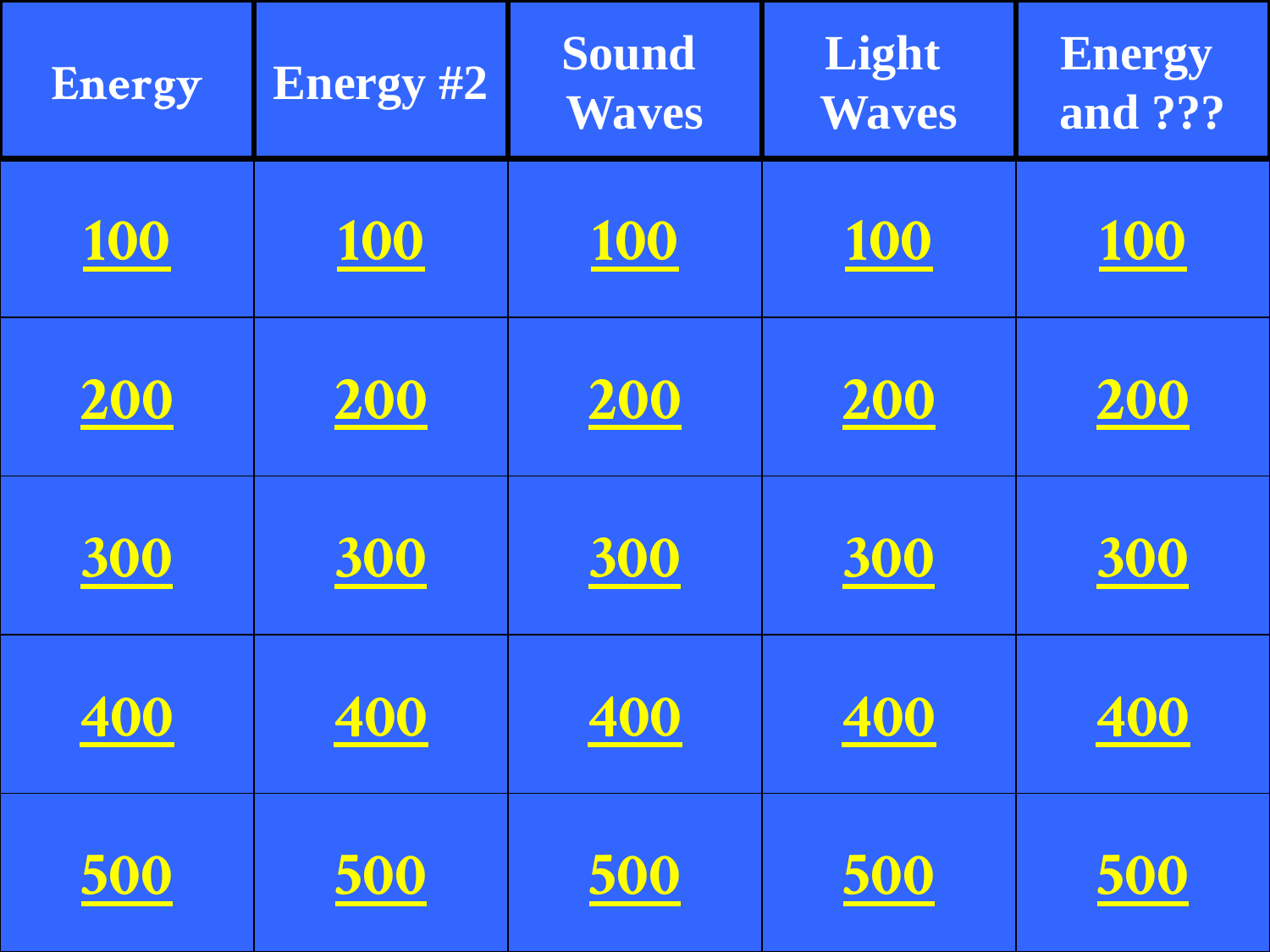

Energy
Energy #2
Sound
Waves
Light
Waves
Energy
and ???
100
100
100
100
100
200
200
200
200
200
300
300
300
300
300
400
400
400
400
400
500
500
500
500
500